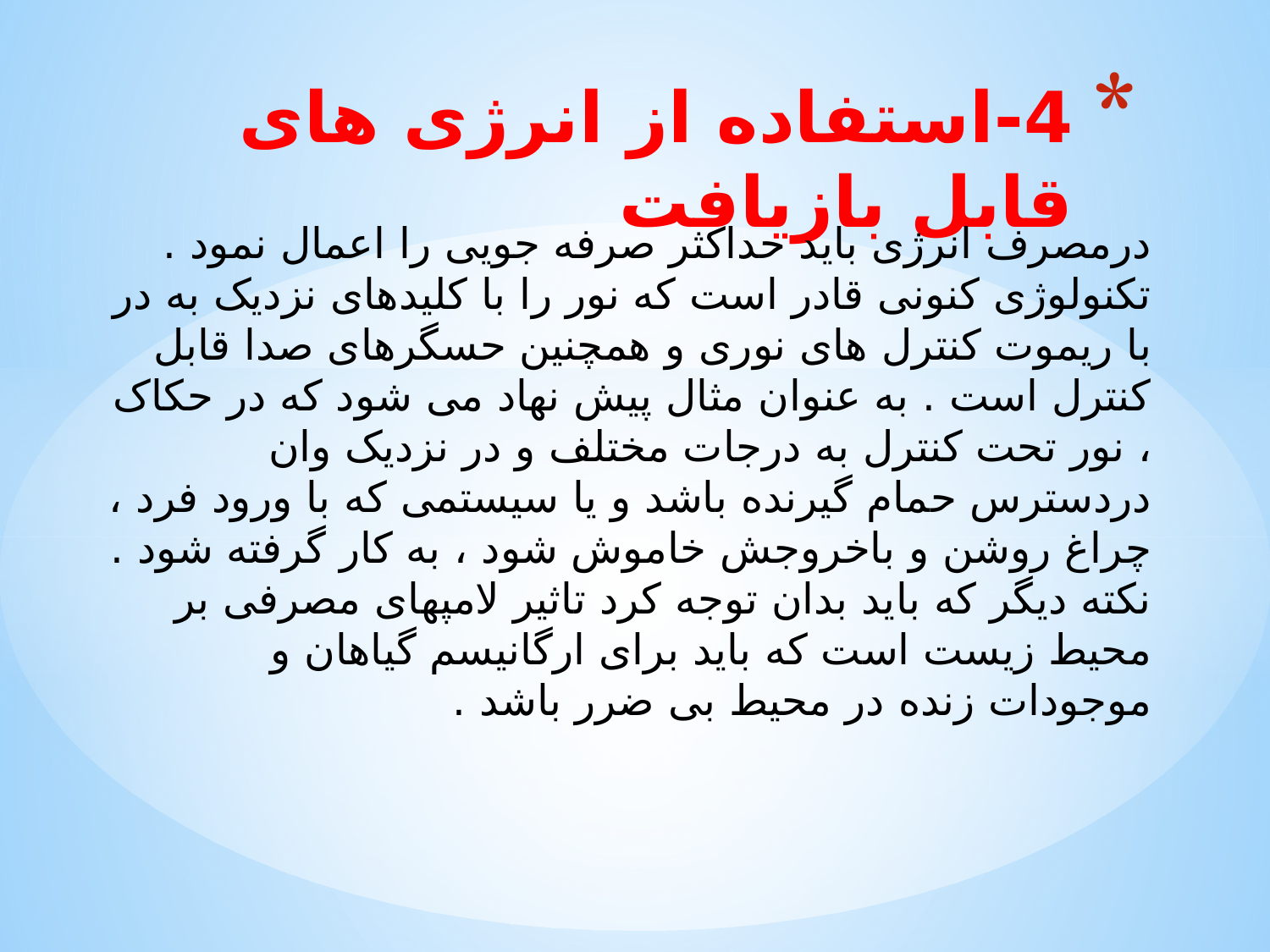

# 4-استفاده از انرژی های قابل بازیافت
درمصرف انرژی باید حداکثر صرفه جویی را اعمال نمود . تکنولوژی کنونی قادر است که نور را با کلیدهای نزدیک به در با ریموت کنترل های نوری و همچنین حسگرهای صدا قابل کنترل است . به عنوان مثال پیش نهاد می شود که در حکاک ، نور تحت کنترل به درجات مختلف و در نزدیک وان دردسترس حمام گیرنده باشد و یا سیستمی که با ورود فرد ، چراغ روشن و باخروجش خاموش شود ، به کار گرفته شود .
نکته دیگر که باید بدان توجه کرد تاثیر لامپهای مصرفی بر محیط زیست است که باید برای ارگانیسم گیاهان و موجودات زنده در محیط بی ضرر باشد .